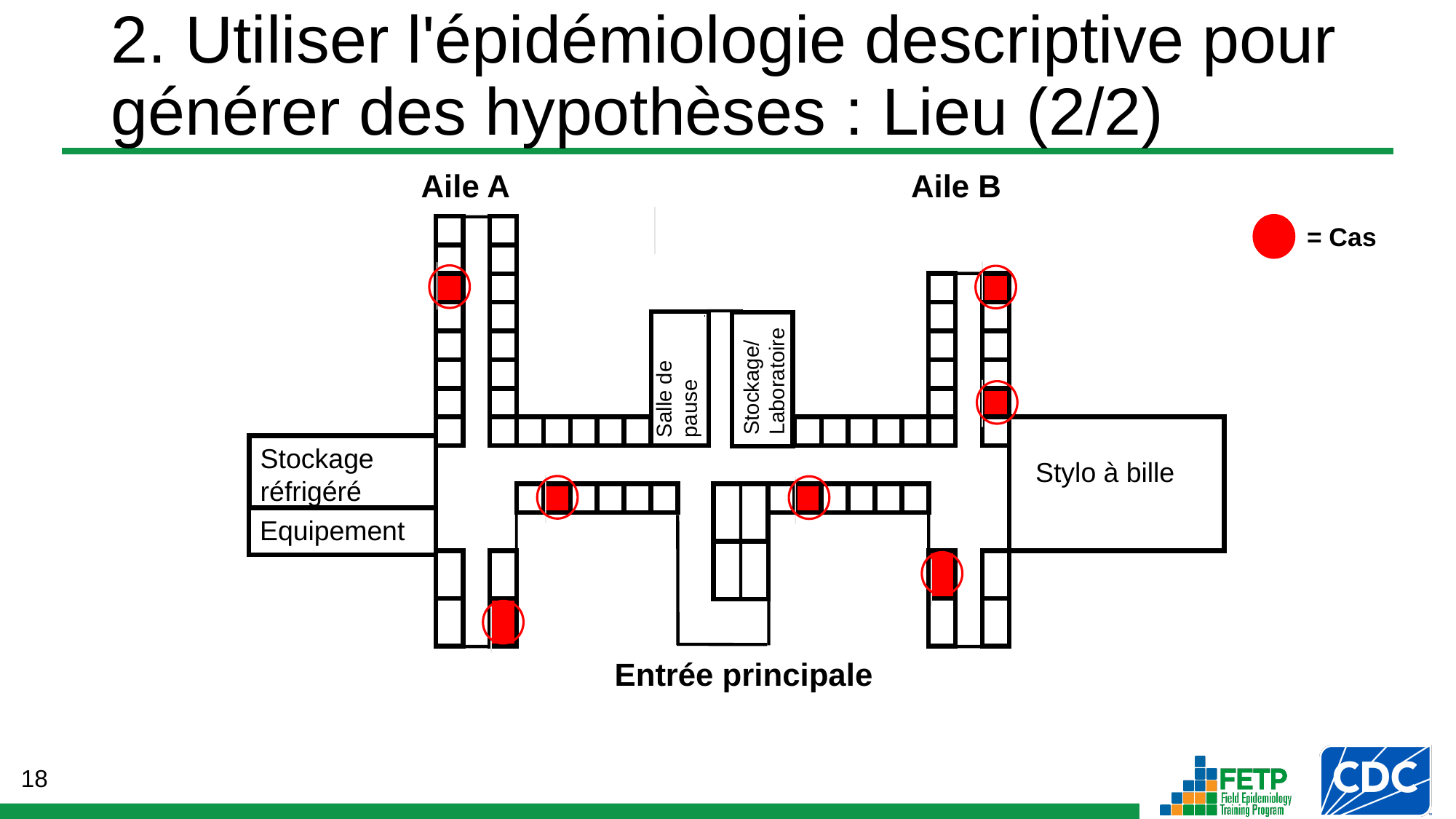

# 2. Utiliser l'épidémiologie descriptive pour générer des hypothèses : Lieu (2/2)
Aile A
Aile B

= Cas

Stockage/ Laboratoire

Salle de pause

  Stylo à bille
Stockage réfrigéré

Equipement

Entrée principale